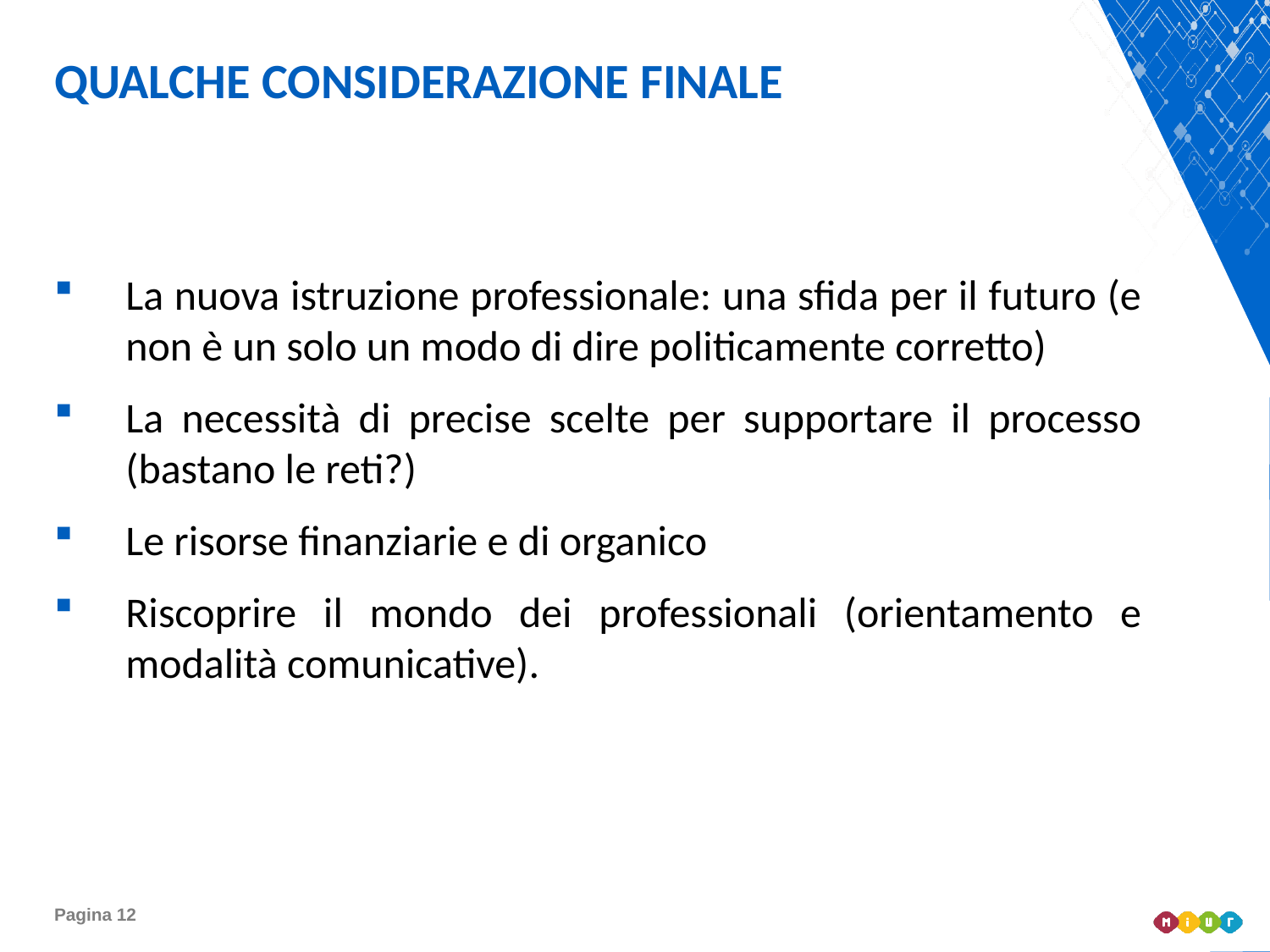

QUALCHE CONSIDERAZIONE FINALE
La nuova istruzione professionale: una sfida per il futuro (e non è un solo un modo di dire politicamente corretto)
La necessità di precise scelte per supportare il processo (bastano le reti?)
Le risorse finanziarie e di organico
Riscoprire il mondo dei professionali (orientamento e modalità comunicative).